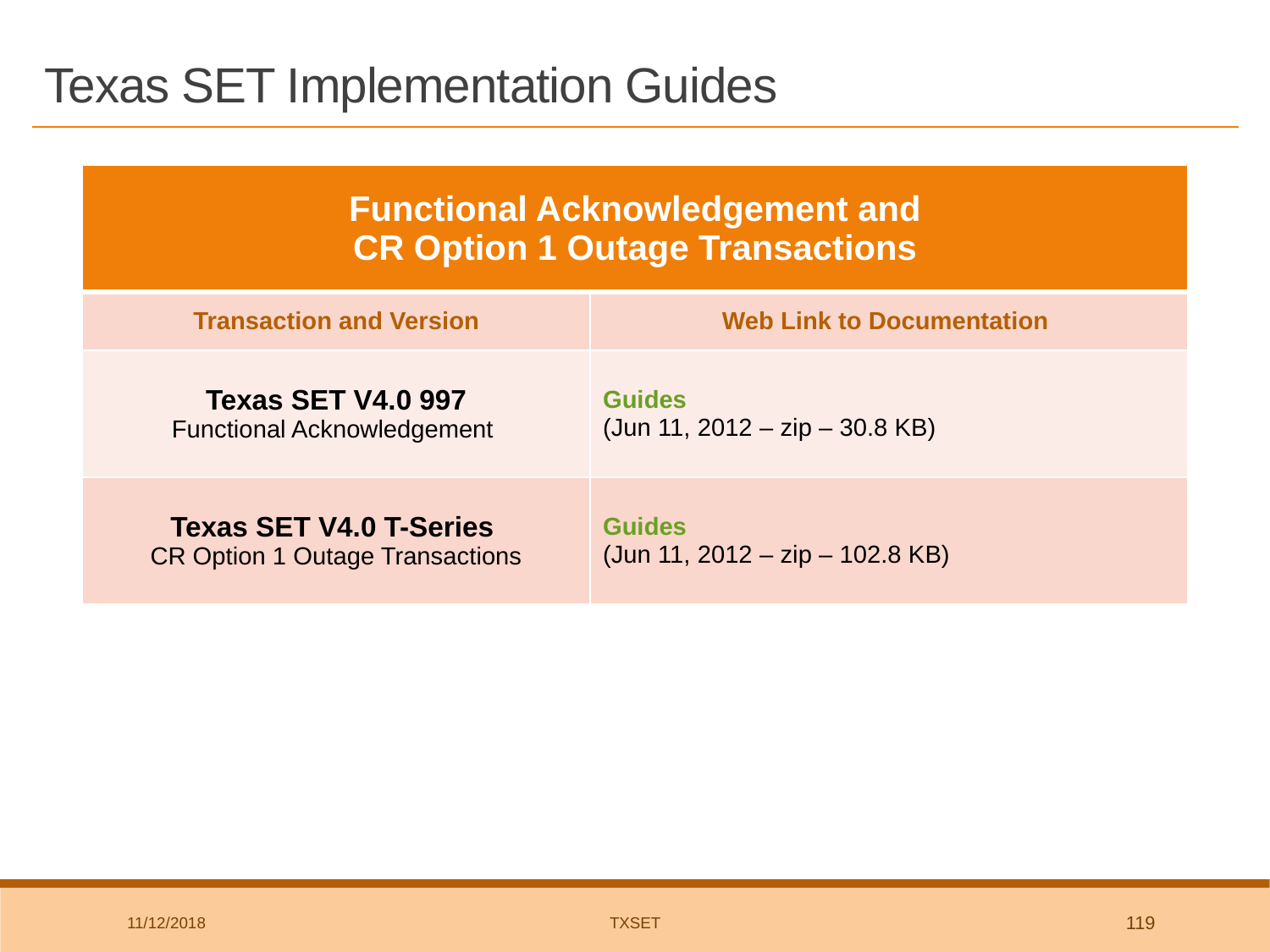

# Texas SET Implementation Guides
| Functional Acknowledgement and CR Option 1 Outage Transactions |  |
| --- | --- |
| Transaction and Version | Web Link to Documentation |
| Texas SET V4.0 997 Functional Acknowledgement | Guides (Jun 11, 2012 – zip – 30.8 KB) |
| Texas SET V4.0 T-Series CR Option 1 Outage Transactions | Guides  (Jun 11, 2012 – zip – 102.8 KB) |
11/12/2018
TxSET
119